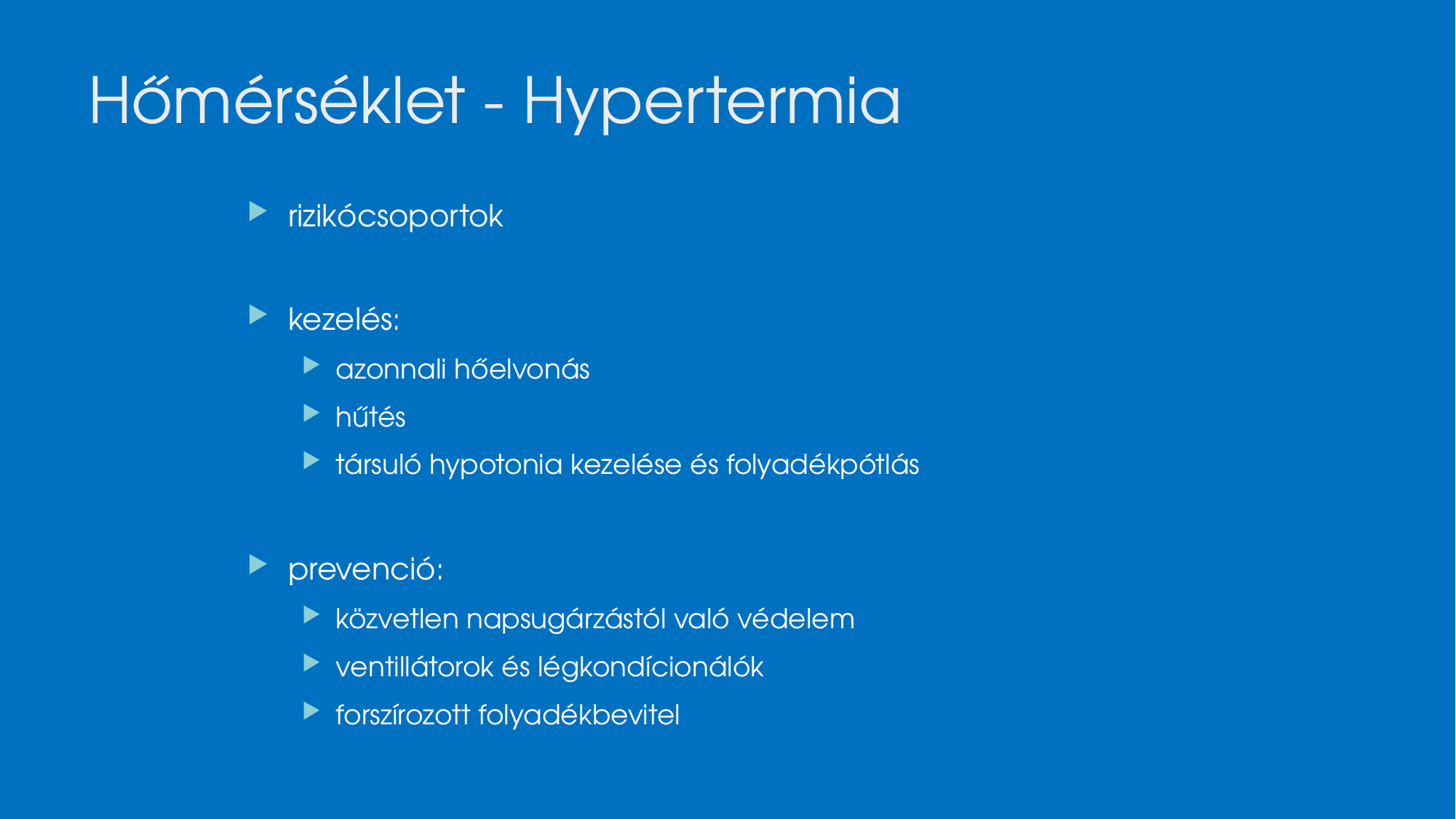

# Hőmérséklet - Hypertermia
rizikócsoportok

kezelés:
azonnali hőelvonás
hűtés
társuló hypotonia kezelése és folyadékpótlás

prevenció:
közvetlen napsugárzástól való védelem
ventillátorok és légkondícionálók
forszírozott folyadékbevitel